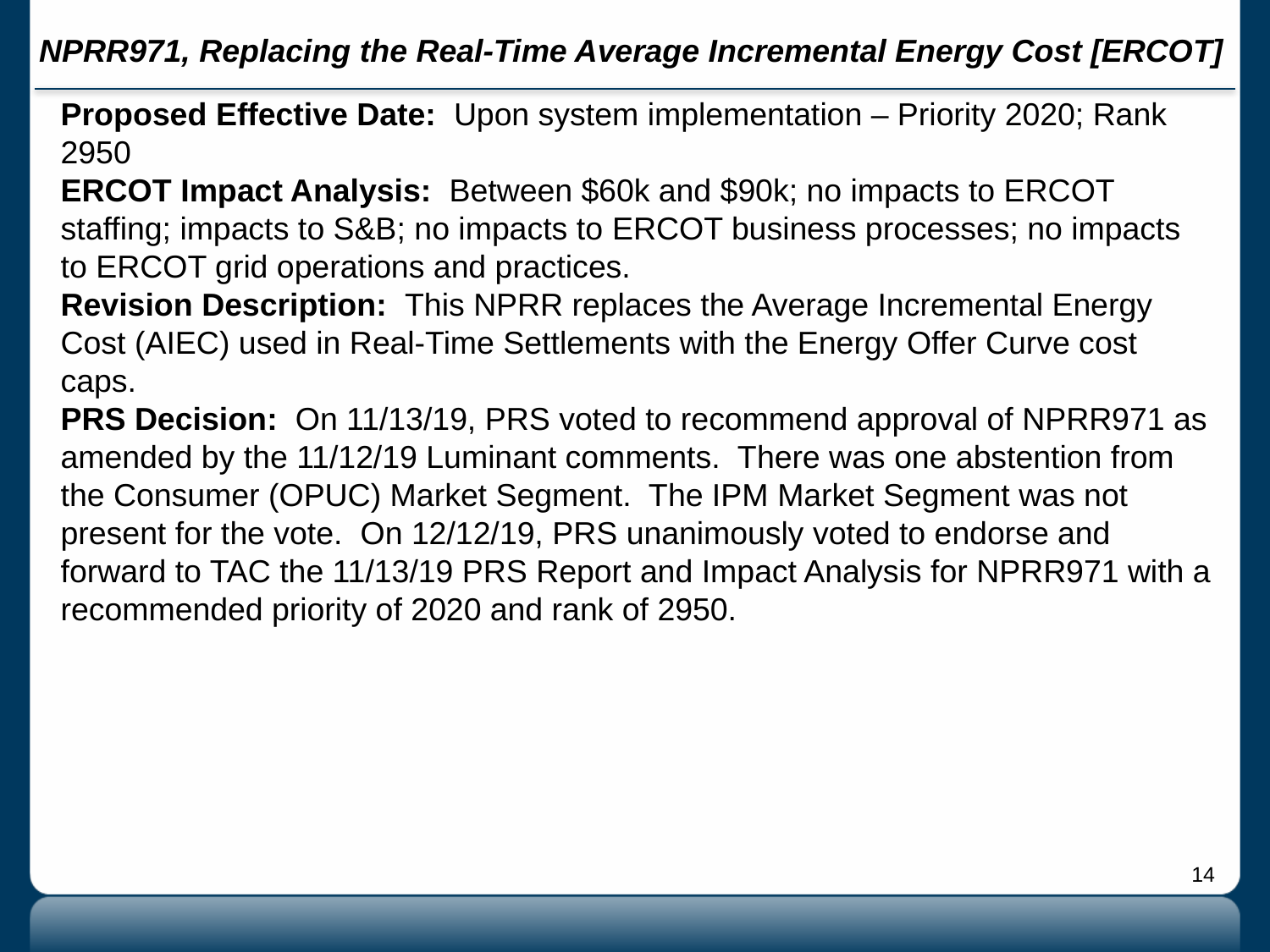

# NPRR971, Replacing the Real-Time Average Incremental Energy Cost [ERCOT]
Proposed Effective Date:  Upon system implementation – Priority 2020; Rank 2950
ERCOT Impact Analysis:  Between $60k and $90k; no impacts to ERCOT staffing; impacts to S&B; no impacts to ERCOT business processes; no impacts to ERCOT grid operations and practices.
Revision Description:  This NPRR replaces the Average Incremental Energy Cost (AIEC) used in Real-Time Settlements with the Energy Offer Curve cost caps.
PRS Decision:  On 11/13/19, PRS voted to recommend approval of NPRR971 as amended by the 11/12/19 Luminant comments.  There was one abstention from the Consumer (OPUC) Market Segment.  The IPM Market Segment was not present for the vote.  On 12/12/19, PRS unanimously voted to endorse and forward to TAC the 11/13/19 PRS Report and Impact Analysis for NPRR971 with a recommended priority of 2020 and rank of 2950.